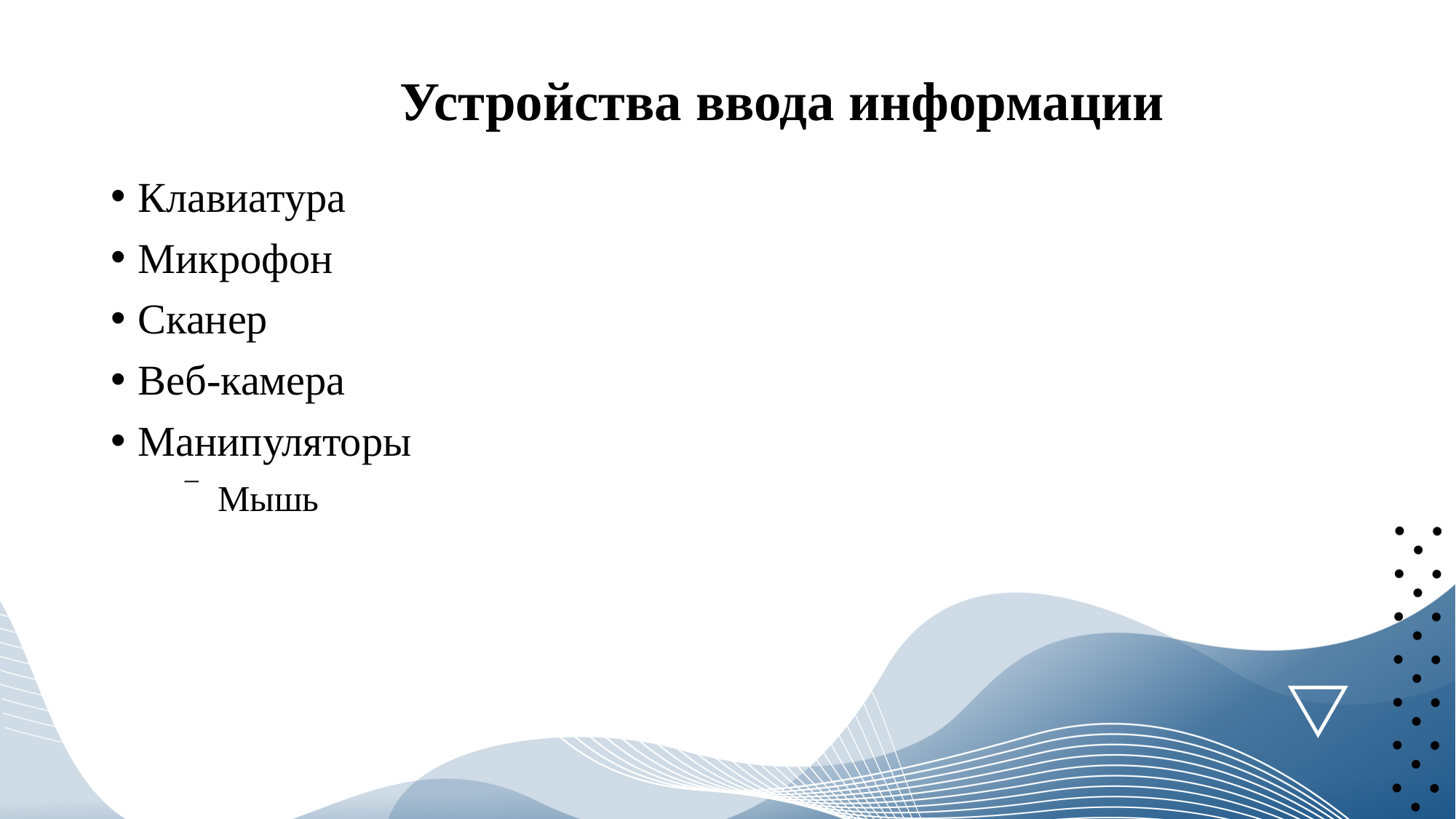

# Устройства ввода информации
Клавиатура
Микрофон
Сканер
Веб-камера
Манипуляторы
Мышь